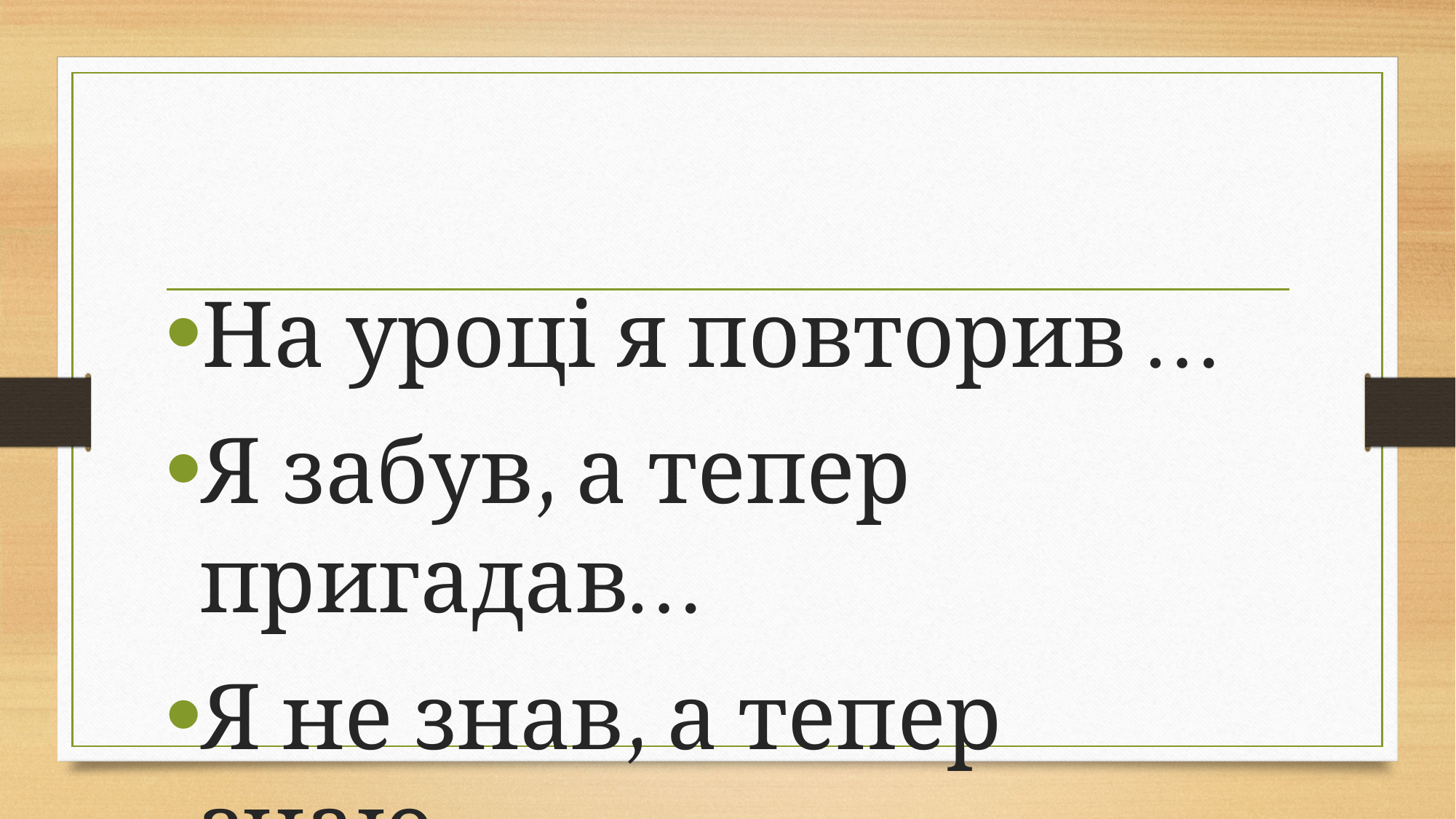

На уроці я повторив …
Я забув, а тепер пригадав…
Я не знав, а тепер знаю…